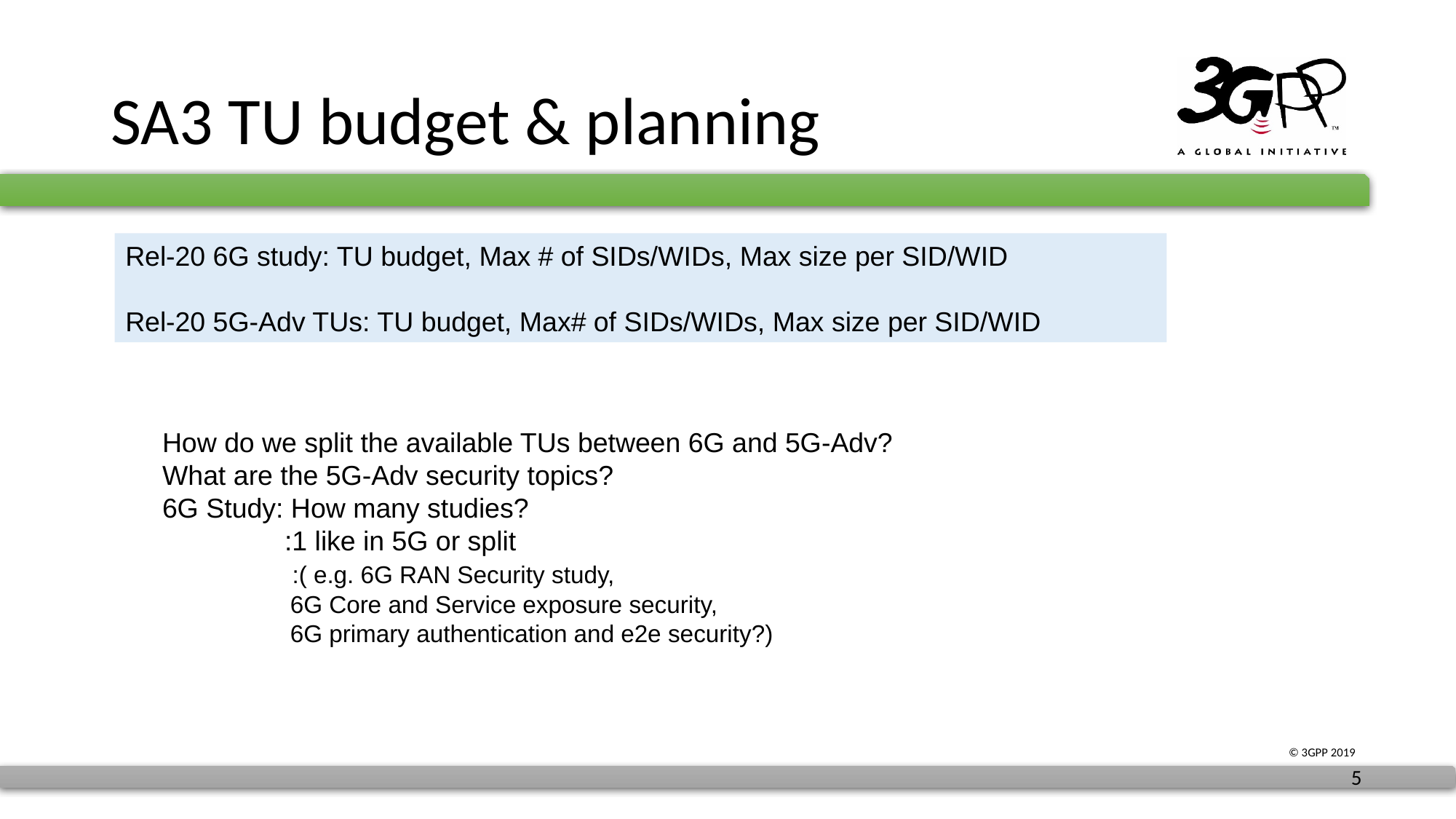

# SA3 TU budget & planning

Rel-20 6G study: TU budget, Max # of SIDs/WIDs, Max size per SID/WID

Rel-20 5G-Adv TUs: TU budget, Max# of SIDs/WIDs, Max size per SID/WID
How do we split the available TUs between 6G and 5G-Adv?
What are the 5G-Adv security topics?
6G Study: How many studies?
                :1 like in 5G or split
                 :( e.g. 6G RAN Security study,
                   6G Core and Service exposure security,
                   6G primary authentication and e2e security?)